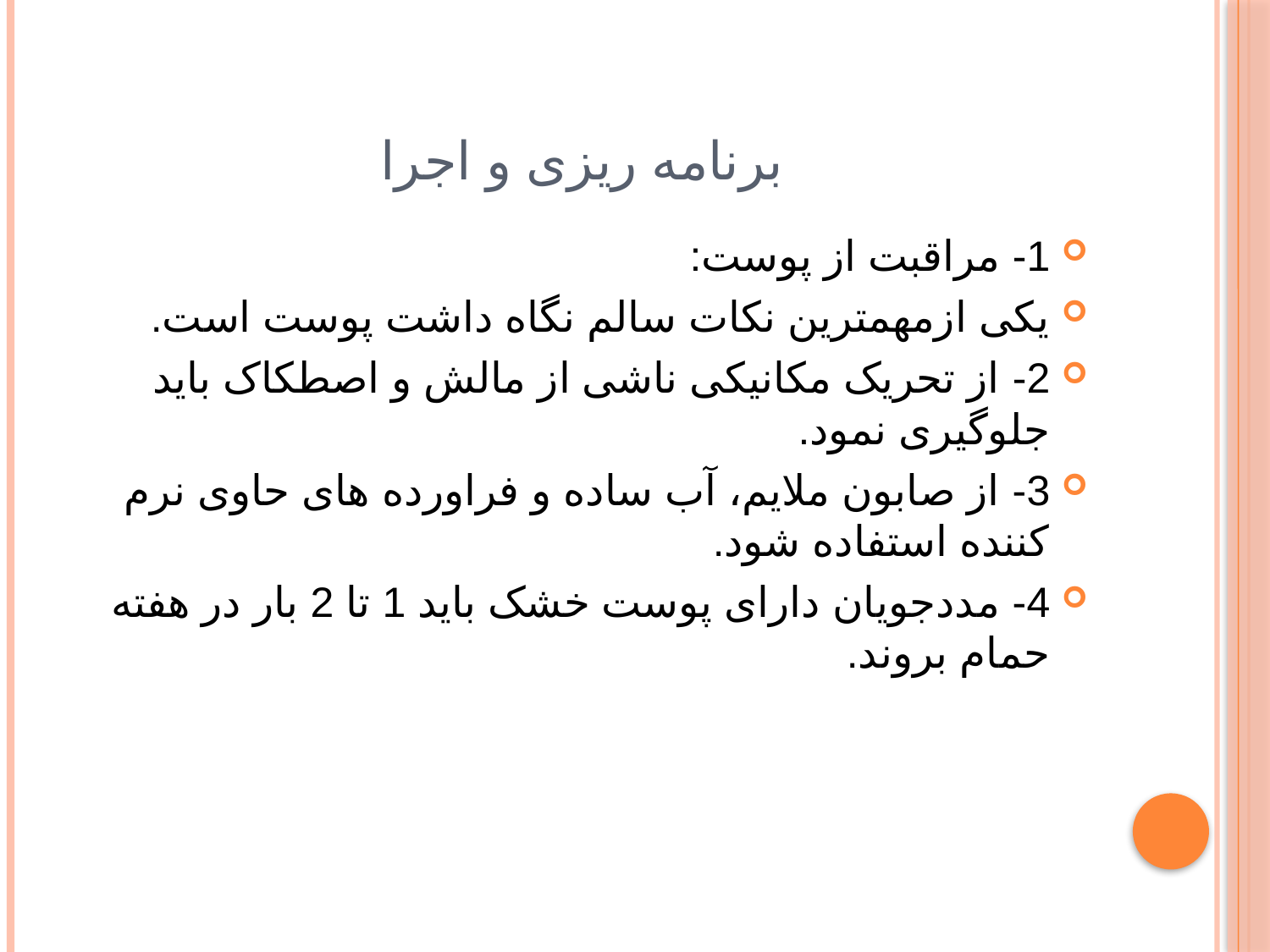

# برنامه ریزی و اجرا
1- مراقبت از پوست:
یکی ازمهمترین نکات سالم نگاه داشت پوست است.
2- از تحریک مکانیکی ناشی از مالش و اصطکاک باید جلوگیری نمود.
3- از صابون ملایم، آب ساده و فراورده های حاوی نرم کننده استفاده شود.
4- مددجویان دارای پوست خشک باید 1 تا 2 بار در هفته  حمام بروند.